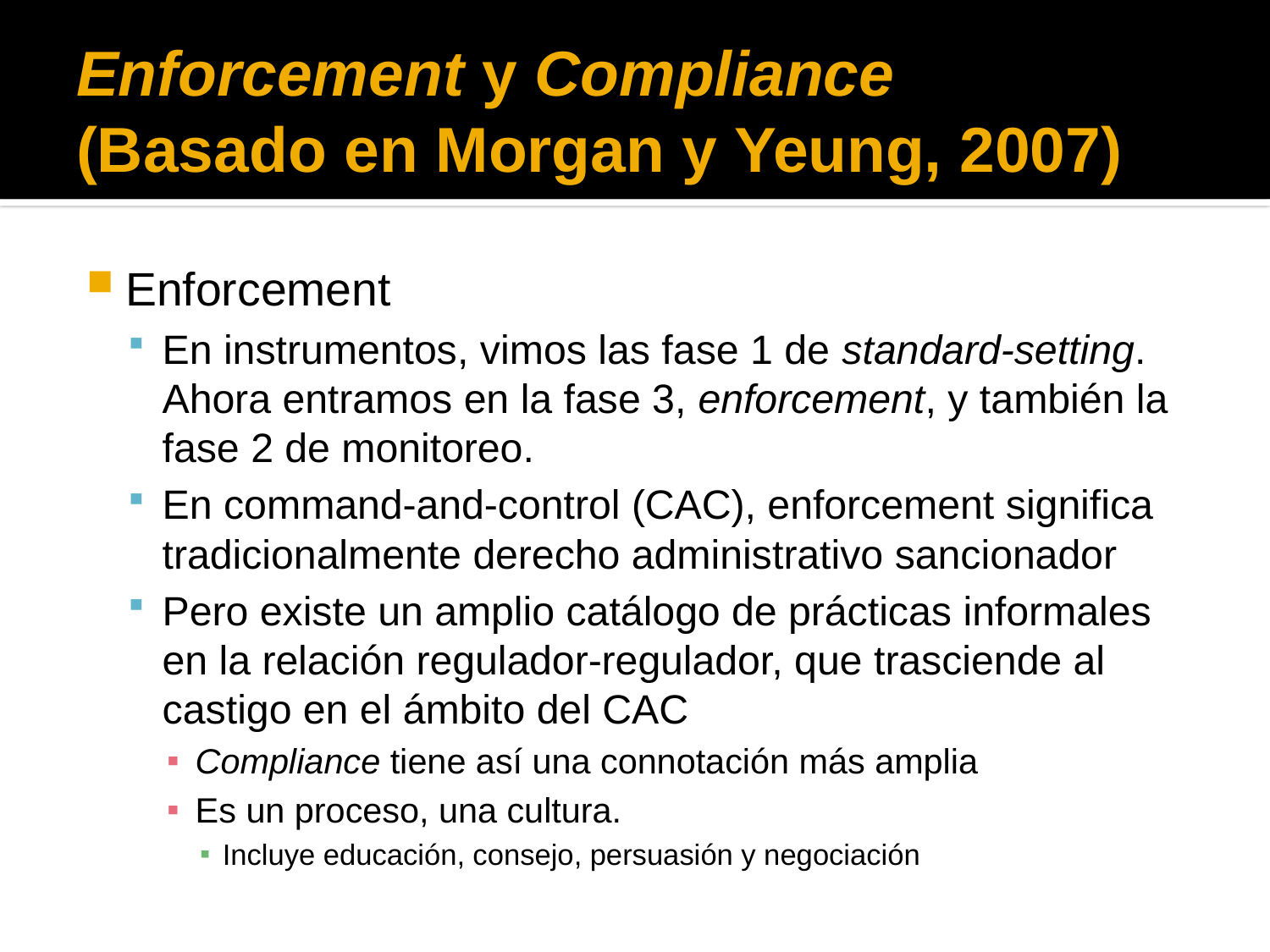

# Enforcement y Compliance (Basado en Morgan y Yeung, 2007)
Enforcement
En instrumentos, vimos las fase 1 de standard-setting. Ahora entramos en la fase 3, enforcement, y también la fase 2 de monitoreo.
En command-and-control (CAC), enforcement significa tradicionalmente derecho administrativo sancionador
Pero existe un amplio catálogo de prácticas informales en la relación regulador-regulador, que trasciende al castigo en el ámbito del CAC
Compliance tiene así una connotación más amplia
Es un proceso, una cultura.
Incluye educación, consejo, persuasión y negociación